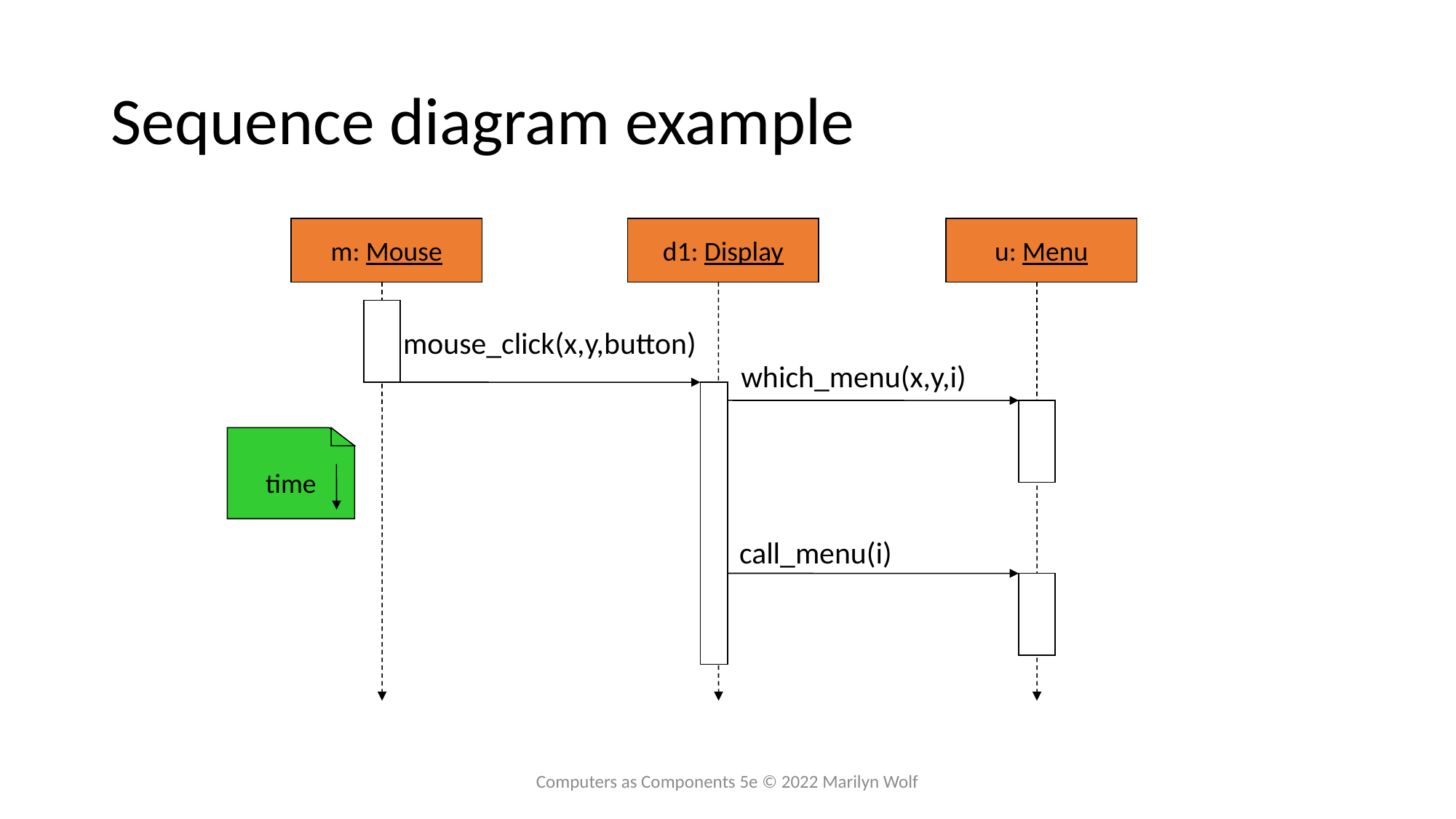

# Sequence diagram example
m: Mouse
d1: Display
u: Menu

mouse_click(x,y,button)
which_menu(x,y,i)

time

call_menu(i)

Computers as Components 5e © 2022 Marilyn Wolf